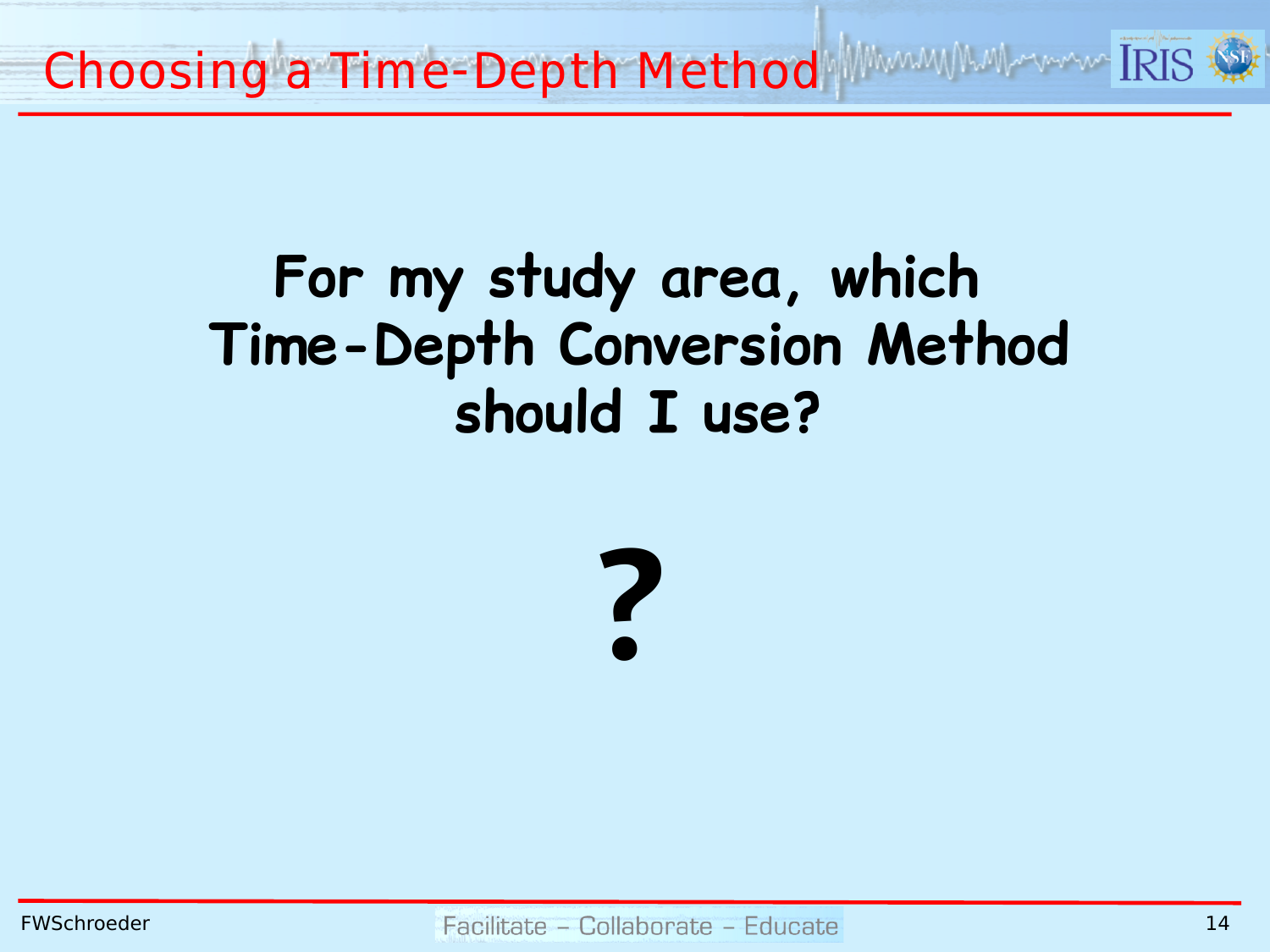

# Choosing a Time-Depth Method
For my study area, which
Time-Depth Conversion Method should I use?
?